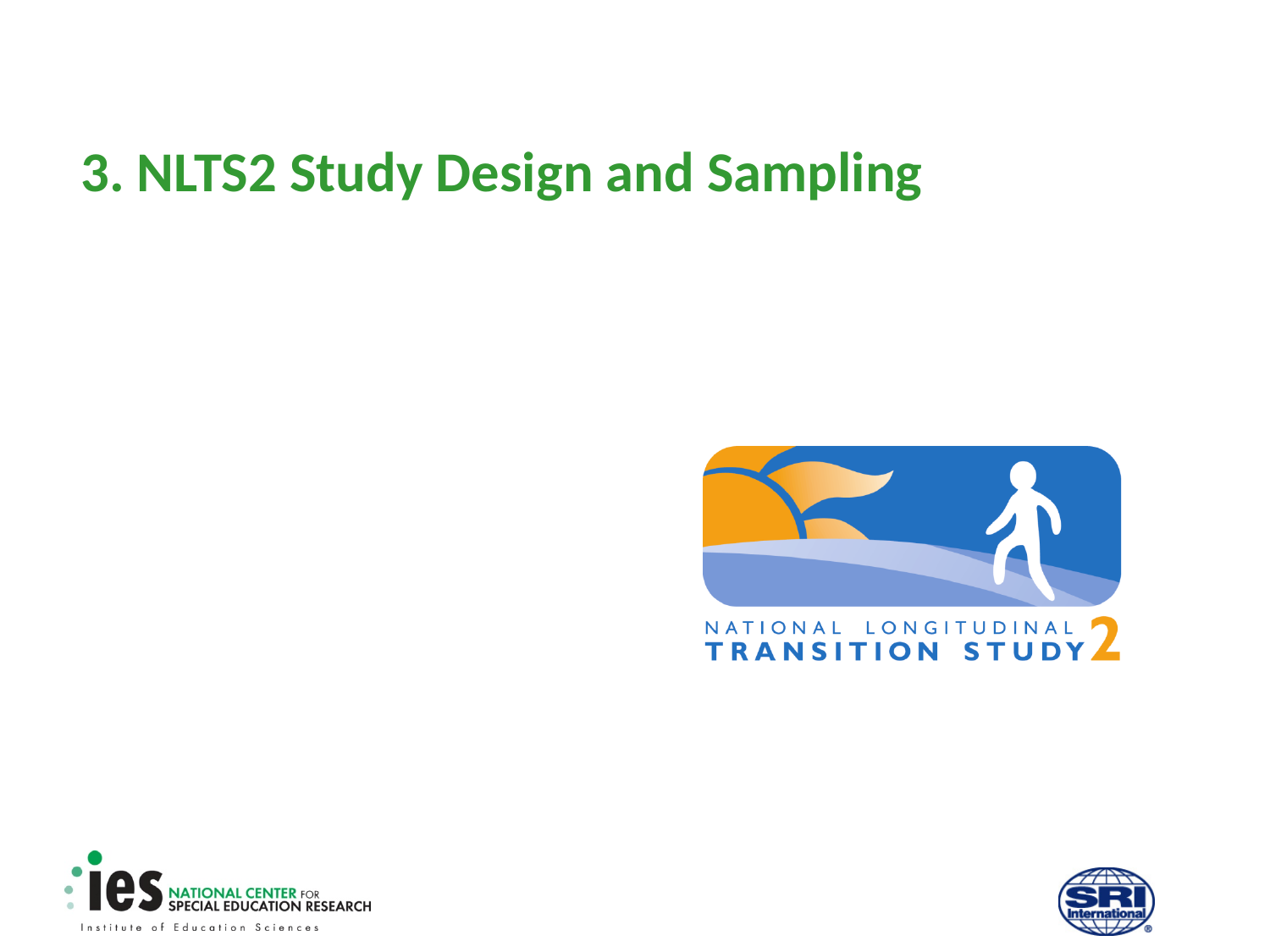

# 3. NLTS2 Study Design and Sampling